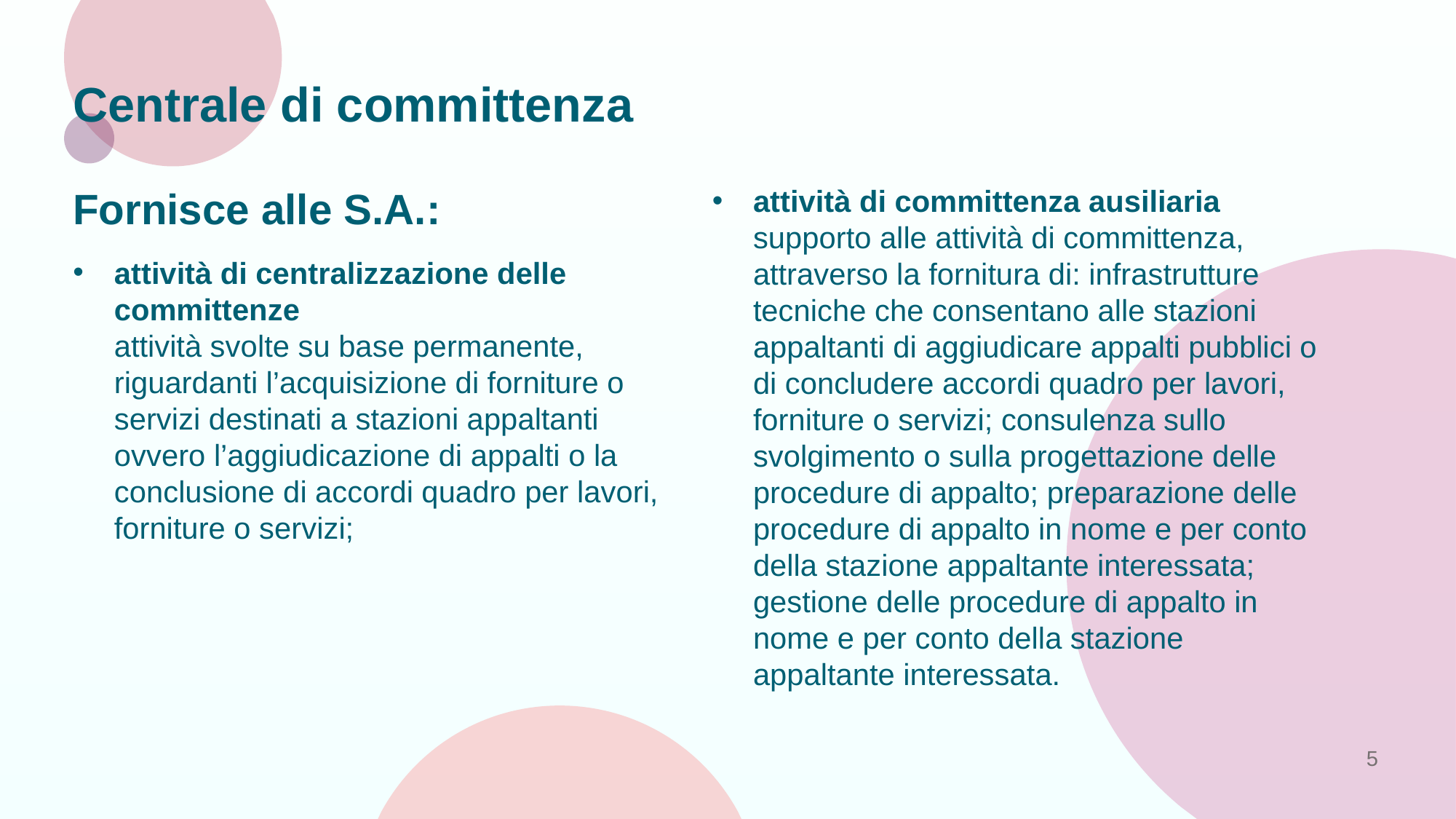

# Centrale di committenza
Fornisce alle S.A.:
attività di committenza ausiliaria supporto alle attività di committenza, attraverso la fornitura di: infrastrutture tecniche che consentano alle stazioni appaltanti di aggiudicare appalti pubblici o di concludere accordi quadro per lavori, forniture o servizi; consulenza sullo svolgimento o sulla progettazione delle procedure di appalto; preparazione delle procedure di appalto in nome e per conto della stazione appaltante interessata; gestione delle procedure di appalto in nome e per conto della stazione appaltante interessata.

attività di centralizzazione delle committenze
attività svol­te su base permanente, riguardanti l’acquisizione di forniture o servizi destinati a stazioni appaltanti ovvero l’aggiudicazione di appalti o la conclusione di accordi quadro per lavori, forniture o servizi;

5